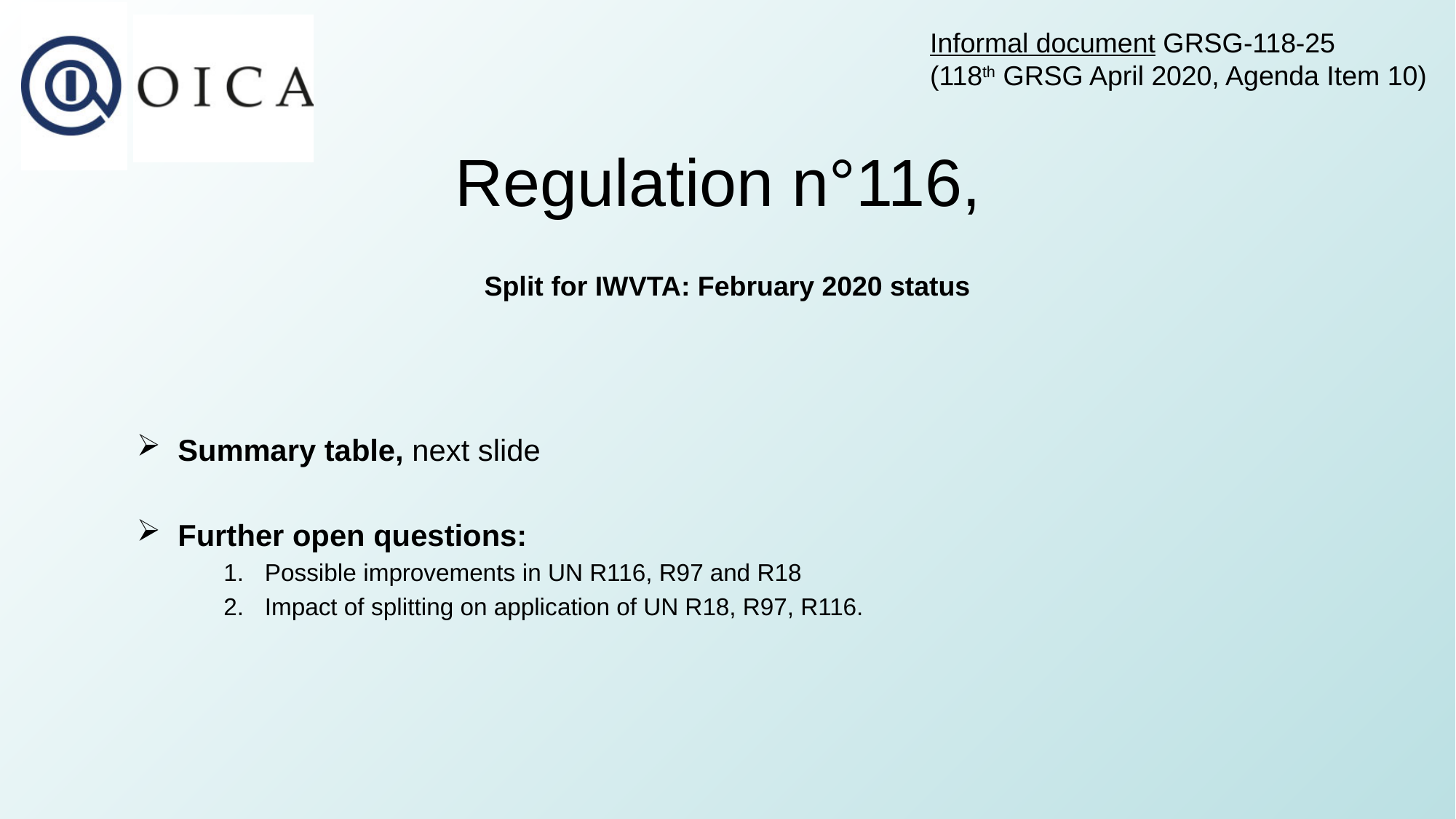

Informal document GRSG-118-25
(118th GRSG April 2020, Agenda Item 10)
# Regulation n°116,
Split for IWVTA: February 2020 status

Summary table, next slide

Further open questions:
Possible improvements in UN R116, R97 and R18
Impact of splitting on application of UN R18, R97, R116.